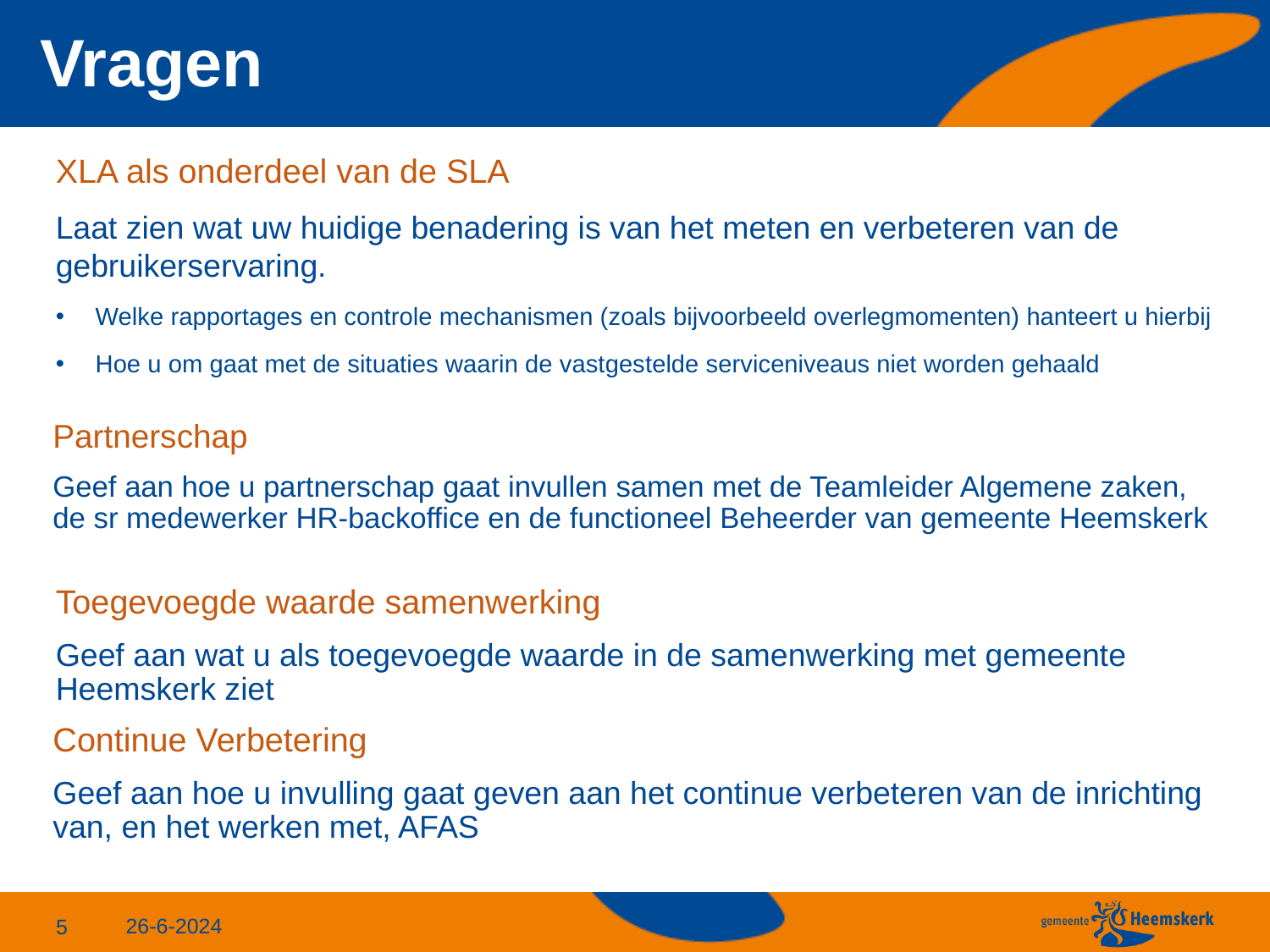

# Vragen
XLA als onderdeel van de SLA
Laat zien wat uw huidige benadering is van het meten en verbeteren van de gebruikerservaring.
Welke rapportages en controle mechanismen (zoals bijvoorbeeld overlegmomenten) hanteert u hierbij
Hoe u om gaat met de situaties waarin de vastgestelde serviceniveaus niet worden gehaald
Partnerschap
Geef aan hoe u partnerschap gaat invullen samen met de Teamleider Algemene zaken, de sr medewerker HR-backoffice en de functioneel Beheerder van gemeente Heemskerk
Toegevoegde waarde samenwerking
Geef aan wat u als toegevoegde waarde in de samenwerking met gemeente Heemskerk ziet
Continue Verbetering
Geef aan hoe u invulling gaat geven aan het continue verbeteren van de inrichting van, en het werken met, AFAS
26-6-2024
5